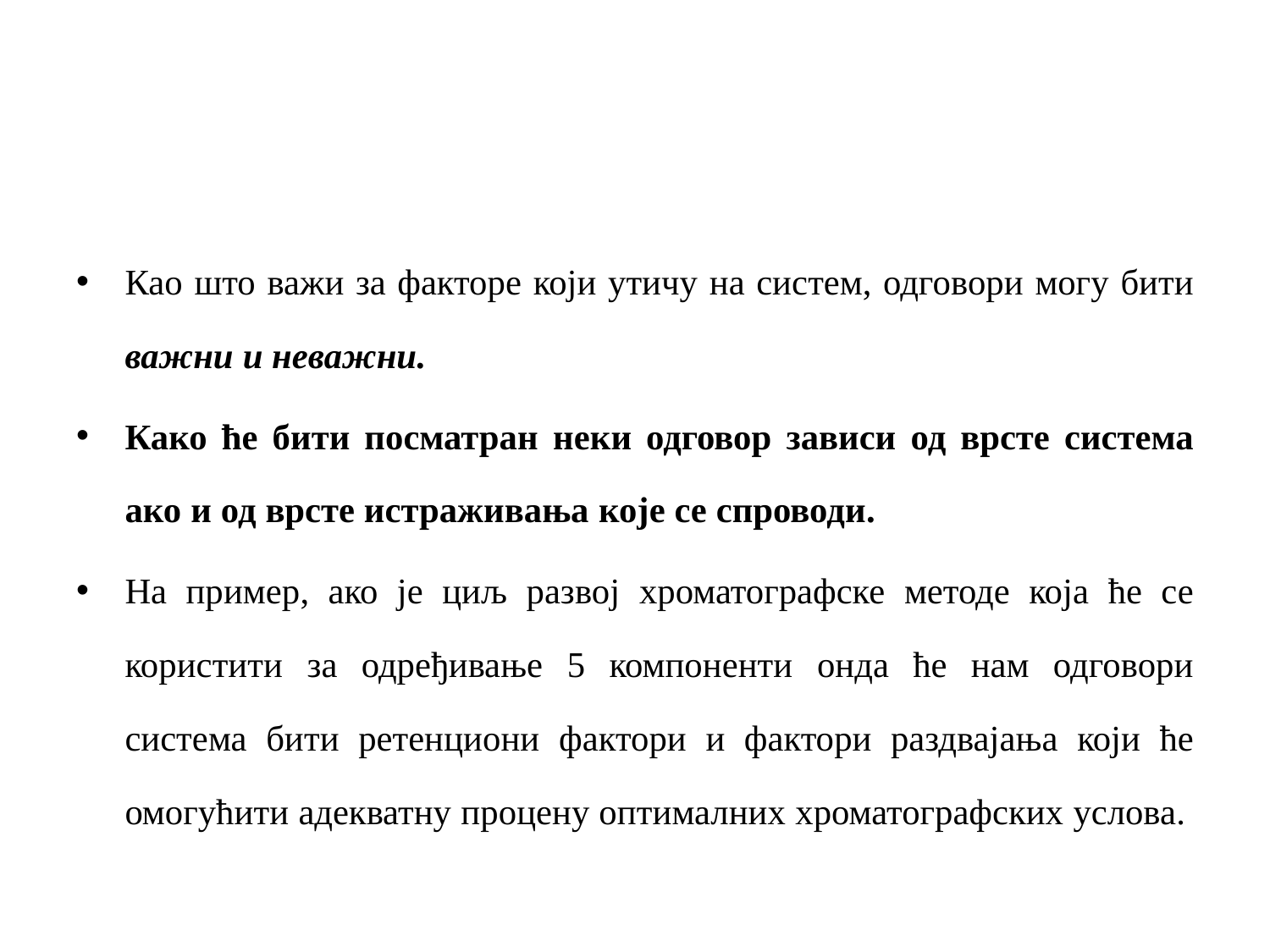

Као што важи за факторе који утичу на систем, одговори могу бити важни и неважни.
Како ће бити посматран неки одговор зависи од врсте система ако и од врсте истраживања које се спроводи.
На пример, ако је циљ развој хроматографске методе која ће се користити за одређивање 5 компоненти онда ће нам одговори система бити ретенциони фактори и фактори раздвајања који ће омогућити адекватну процену оптималних хроматографских услова.